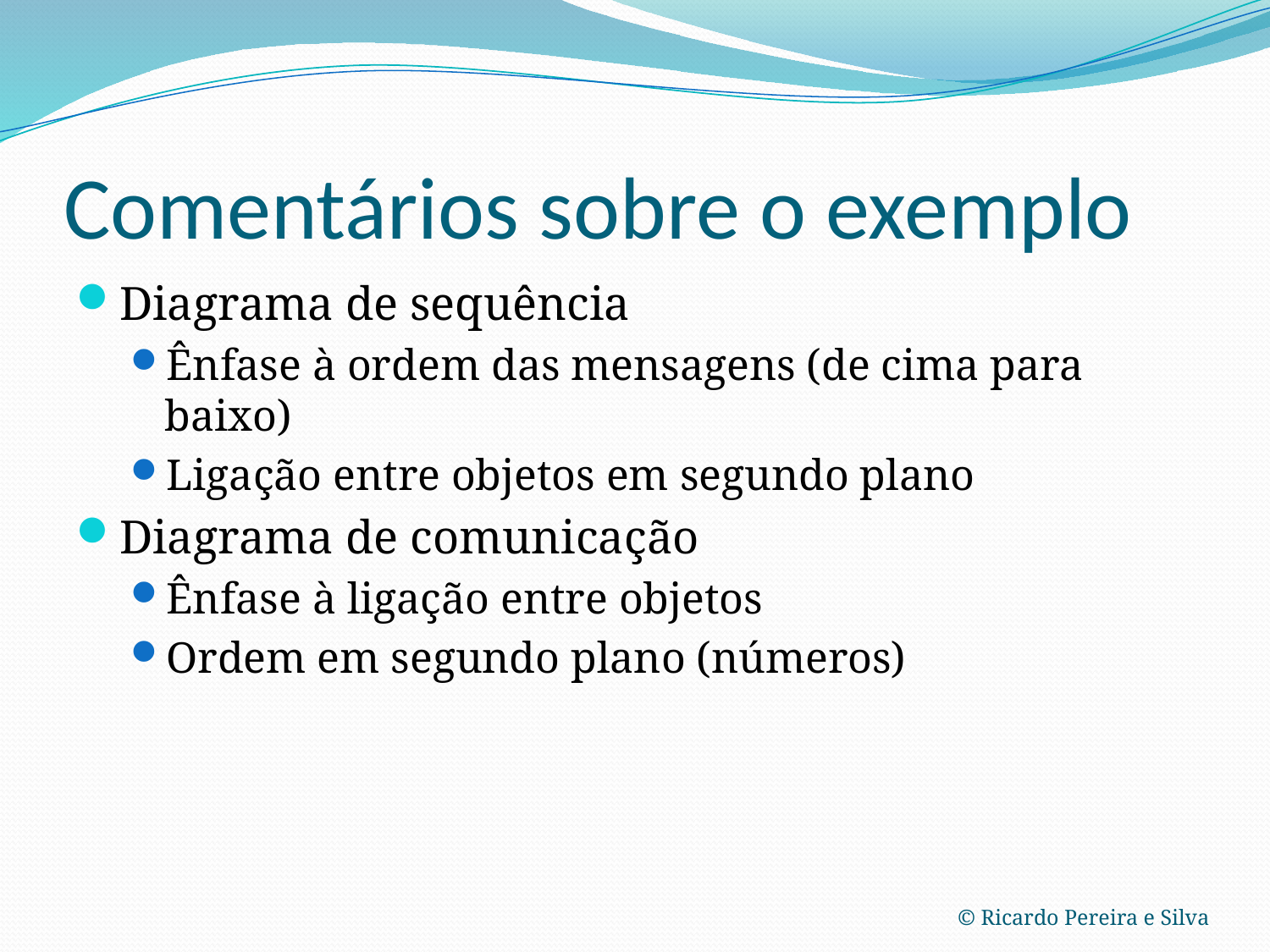

# Comentários sobre o exemplo
Diagrama de sequência
Ênfase à ordem das mensagens (de cima para baixo)
Ligação entre objetos em segundo plano
Diagrama de comunicação
Ênfase à ligação entre objetos
Ordem em segundo plano (números)
© Ricardo Pereira e Silva